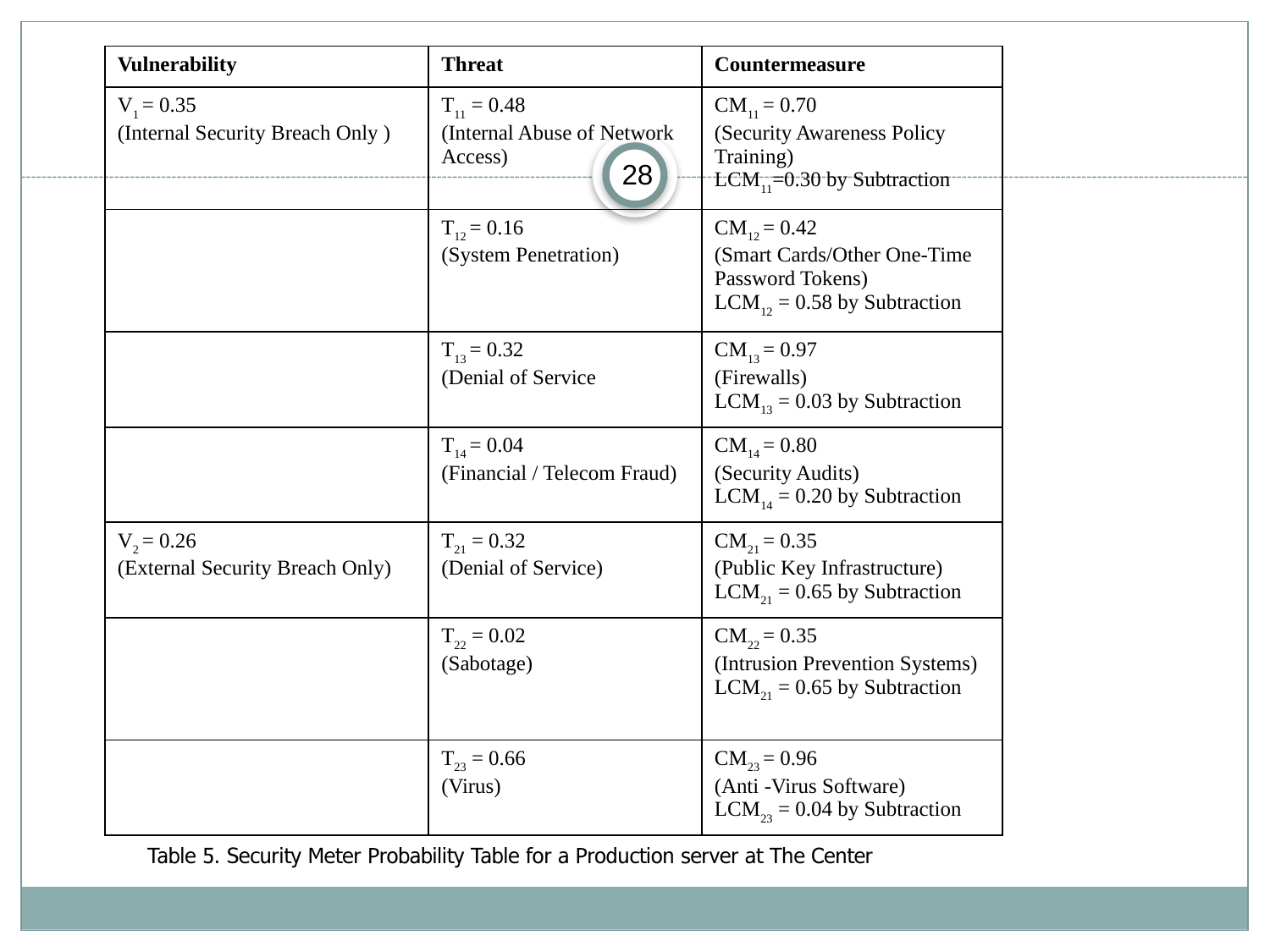

| Vulnerability | Threat | Countermeasure |
| --- | --- | --- |
| V1 = 0.35 (Internal Security Breach Only ) | T11 = 0.48 (Internal Abuse of Network Access) | CM11 = 0.70 (Security Awareness Policy Training) LCM11=0.30 by Subtraction |
|  | T12 = 0.16 (System Penetration) | CM12 = 0.42 (Smart Cards/Other One-Time Password Tokens) LCM12 = 0.58 by Subtraction |
|  | T13 = 0.32 (Denial of Service | CM13 = 0.97 (Firewalls) LCM13 = 0.03 by Subtraction |
|  | T14 = 0.04 (Financial / Telecom Fraud) | CM14 = 0.80 (Security Audits) LCM14 = 0.20 by Subtraction |
| V2 = 0.26 (External Security Breach Only) | T21 = 0.32 (Denial of Service) | CM21 = 0.35 (Public Key Infrastructure) LCM21 = 0.65 by Subtraction |
|  | T22 = 0.02 (Sabotage) | CM22 = 0.35 (Intrusion Prevention Systems) LCM21 = 0.65 by Subtraction |
|  | T23 = 0.66 (Virus) | CM23 = 0.96 (Anti -Virus Software) LCM23 = 0.04 by Subtraction |
28
Table 5. Security Meter Probability Table for a Production server at The Center